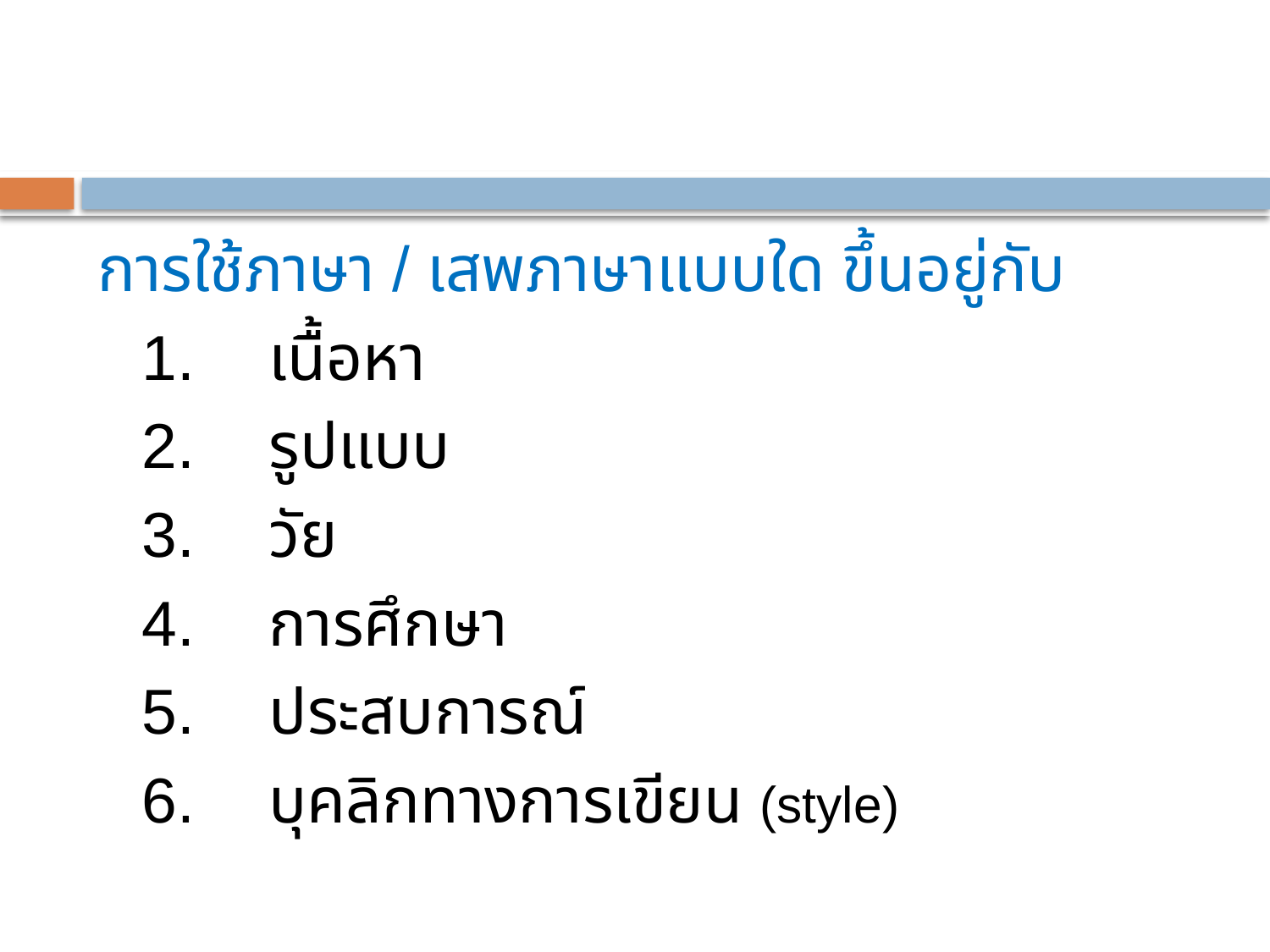

การใช้ภาษา / เสพภาษาแบบใด ขึ้นอยู่กับ
	1.	เนื้อหา
	2.	รูปแบบ
	3.	วัย
	4.	การศึกษา
	5.	ประสบการณ์
	6.	บุคลิกทางการเขียน (style)